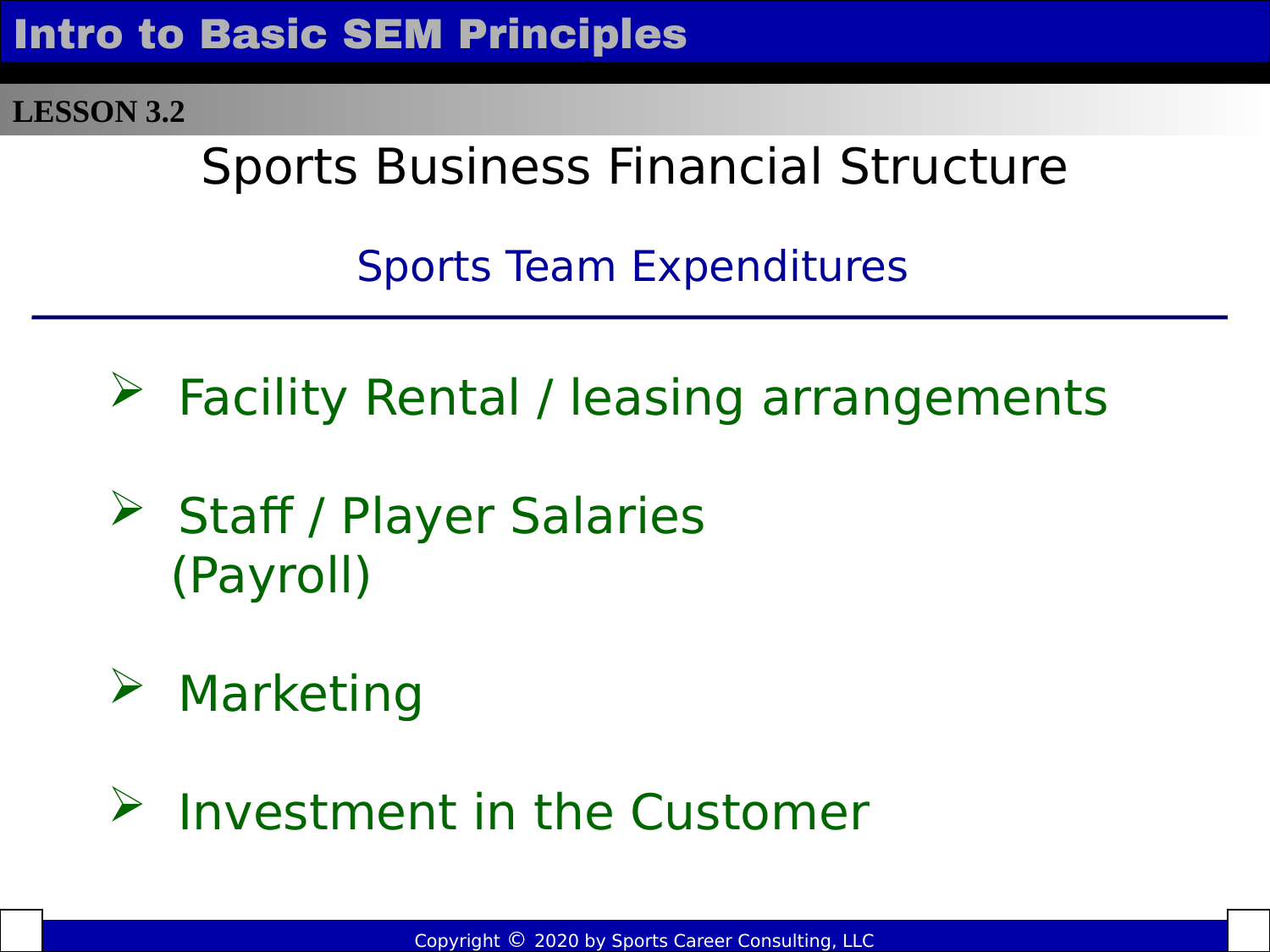

Intro to Basic SEM Principles
LESSON 3.2
Sports Business Financial Structure
Sports Team Expenditures

  Facility Rental / leasing arrangements

  Staff / Player Salaries
    (Payroll)

  Marketing

  Investment in the Customer
Copyright © 2020 by Sports Career Consulting, LLC